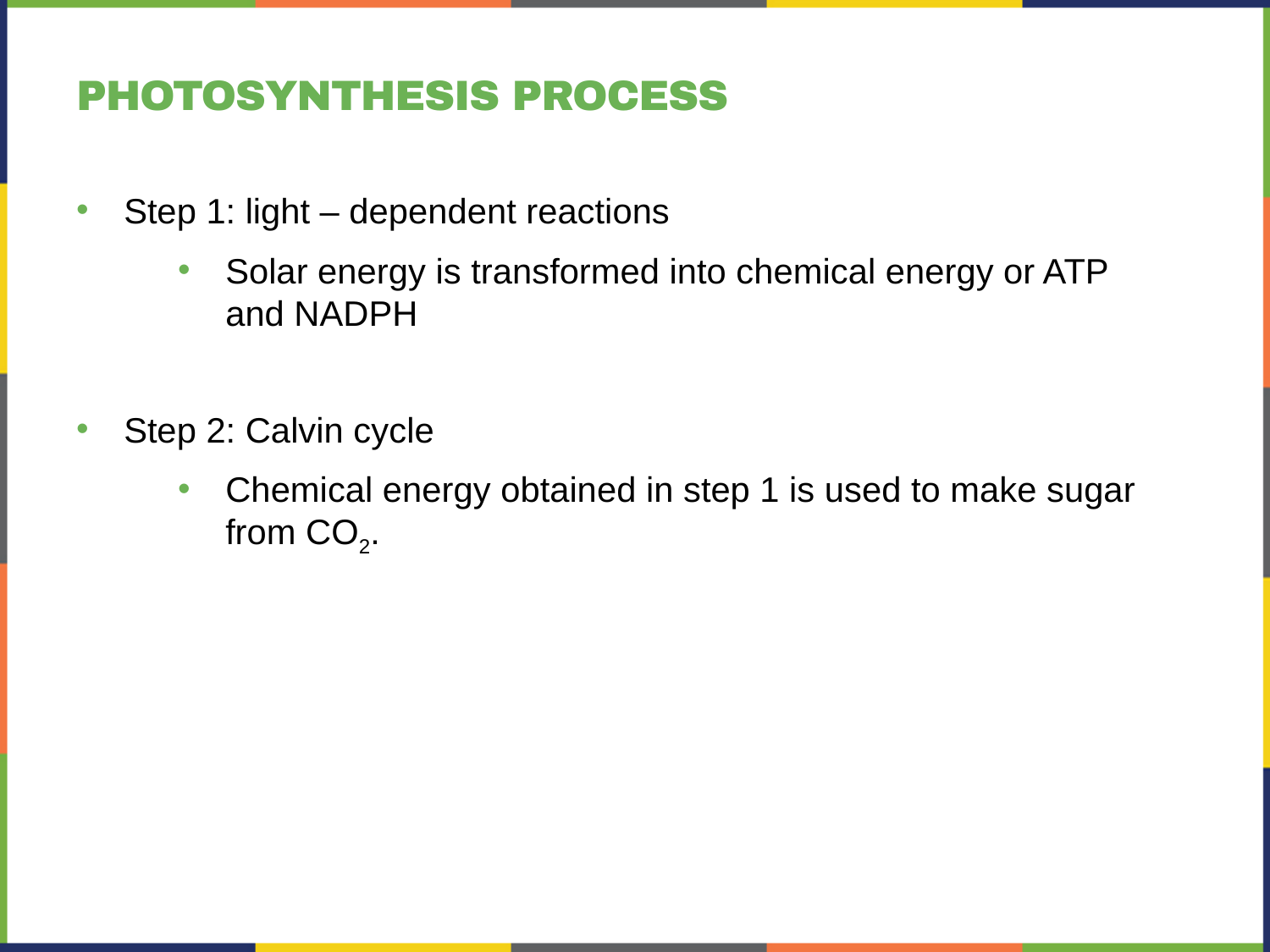

# Photosynthesis process
Step 1: light – dependent reactions
Solar energy is transformed into chemical energy or ATP and NADPH

Step 2: Calvin cycle
Chemical energy obtained in step 1 is used to make sugar from CO2.